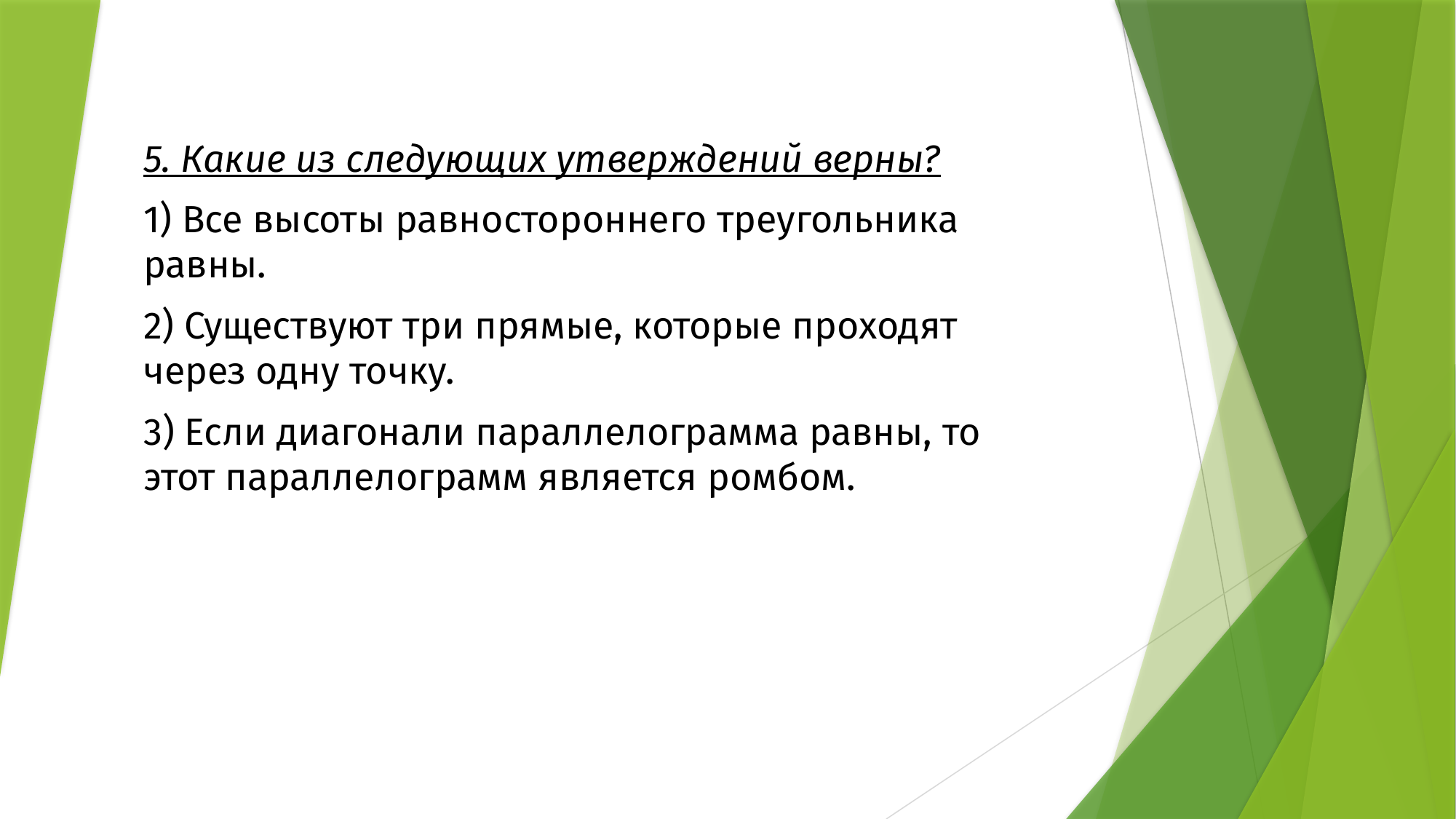

5. Какие из следующих утверждений верны?
1) Все высоты равностороннего треугольника равны.
2) Существуют три прямые, которые проходят через одну точку.
3) Если диагонали параллелограмма равны, то этот параллелограмм является ромбом.